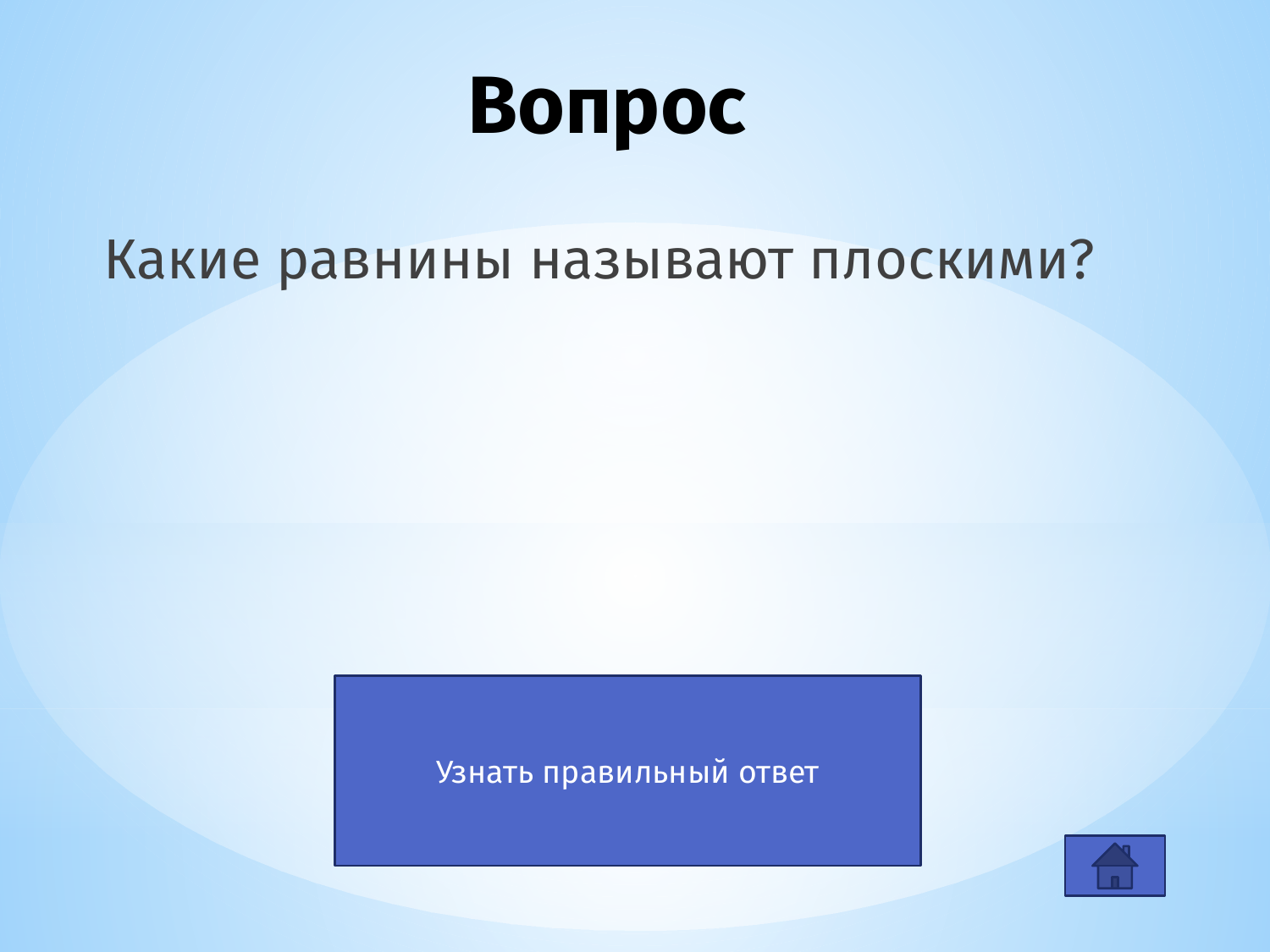

# Вопрос
Какие равнины называют плоскими?
Узнать правильный ответ